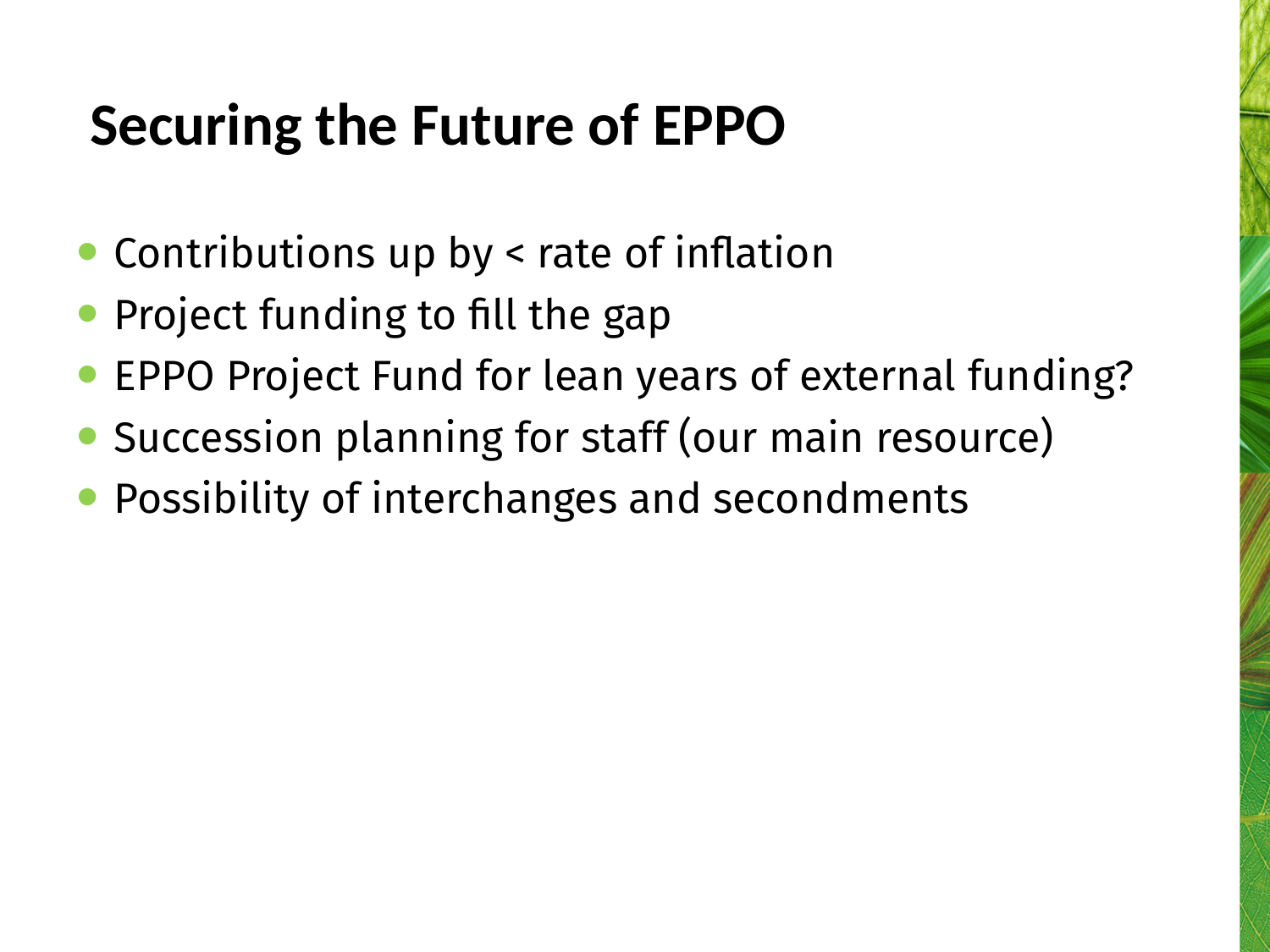

# Securing the Future of EPPO
Contributions up by < rate of inflation
Project funding to fill the gap
EPPO Project Fund for lean years of external funding?
Succession planning for staff (our main resource)
Possibility of interchanges and secondments